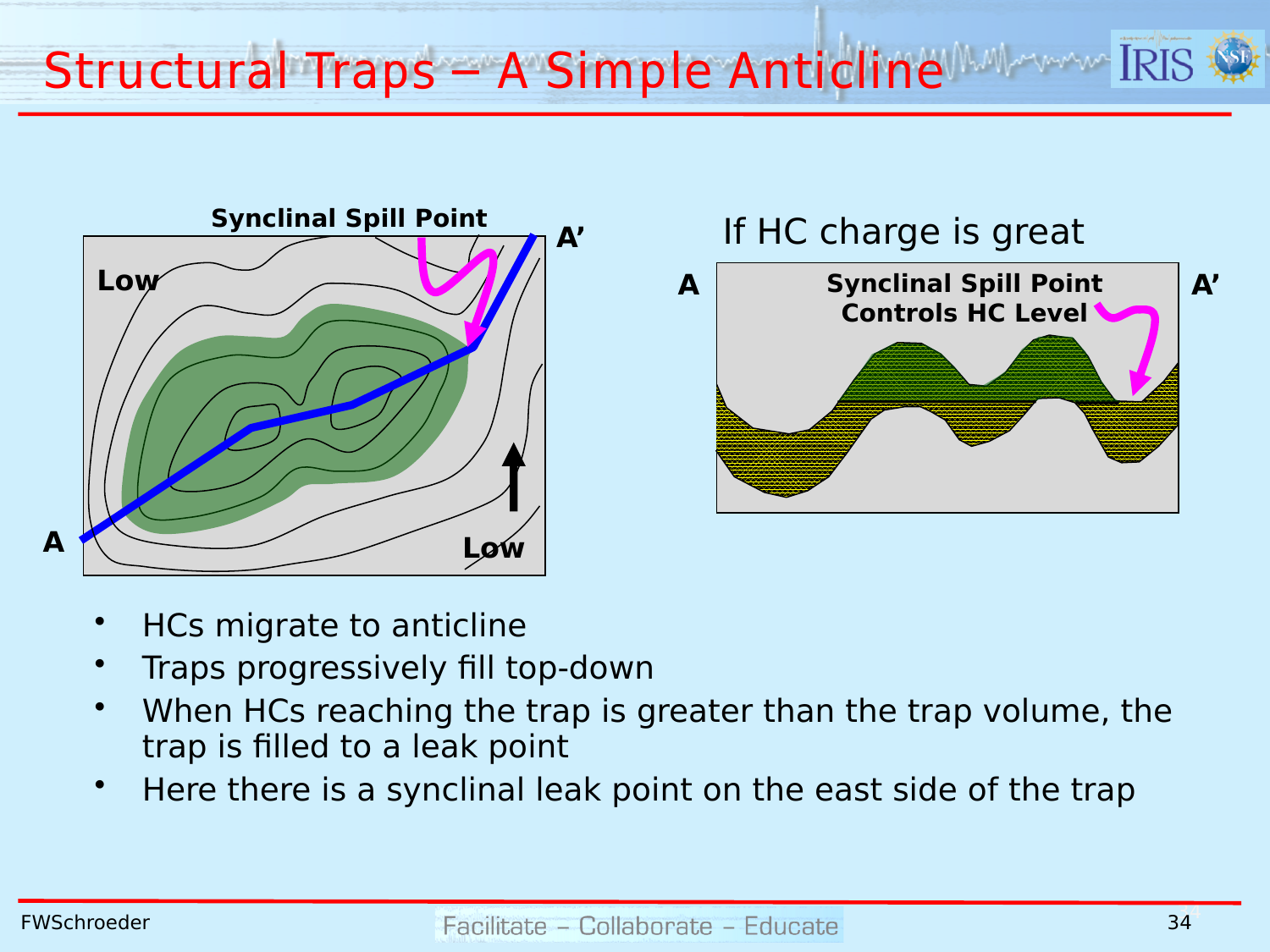

# Structural Traps – A Simple Anticline
Synclinal Spill Point
If HC charge is great
A’

Low
A
A’
Synclinal Spill Point
Controls HC Level

A
Low
HCs migrate to anticline
Traps progressively fill top-down
When HCs reaching the trap is greater than the trap volume, the trap is filled to a leak point
Here there is a synclinal leak point on the east side of the trap